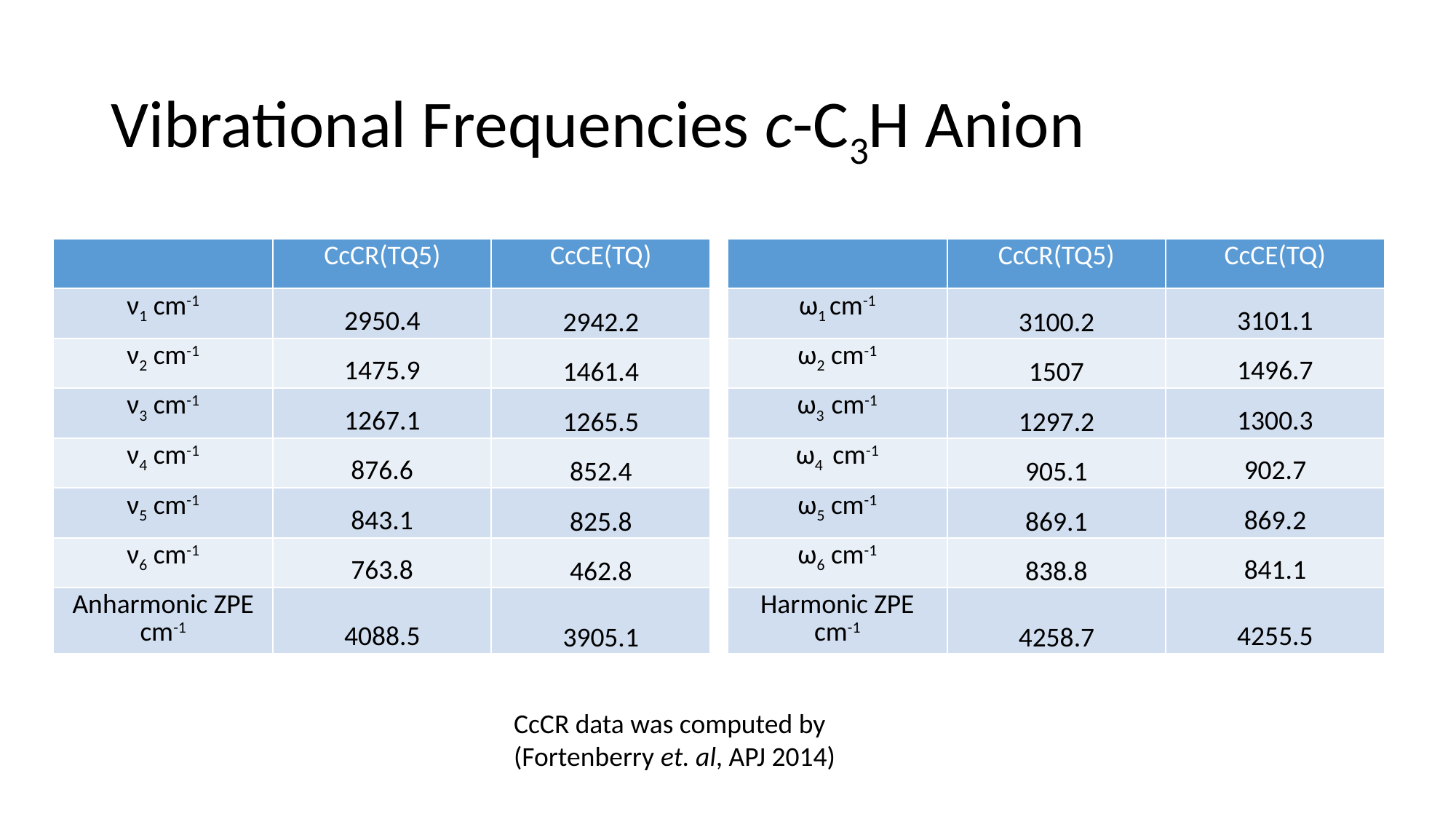

# Vibrational Frequencies c-C3H Anion
|  | CcCR(TQ5) | CcCE(TQ) |
| --- | --- | --- |
| ν1 cm-1 | 2950.4 | 2942.2 |
| ν2 cm-1 | 1475.9 | 1461.4 |
| ν3 cm-1 | 1267.1 | 1265.5 |
| ν4 cm-1 | 876.6 | 852.4 |
| ν5 cm-1 | 843.1 | 825.8 |
| ν6 cm-1 | 763.8 | 462.8 |
| Anharmonic ZPE cm-1 | 4088.5 | 3905.1 |
|  | CcCR(TQ5) | CcCE(TQ) |
| --- | --- | --- |
| ω1 cm-1 | 3100.2 | 3101.1 |
| ω2 cm-1 | 1507 | 1496.7 |
| ω3 cm-1 | 1297.2 | 1300.3 |
| ω4 cm-1 | 905.1 | 902.7 |
| ω5 cm-1 | 869.1 | 869.2 |
| ω6 cm-1 | 838.8 | 841.1 |
| Harmonic ZPE cm-1 | 4258.7 | 4255.5 |
CcCR data was computed by (Fortenberry et. al, APJ 2014)